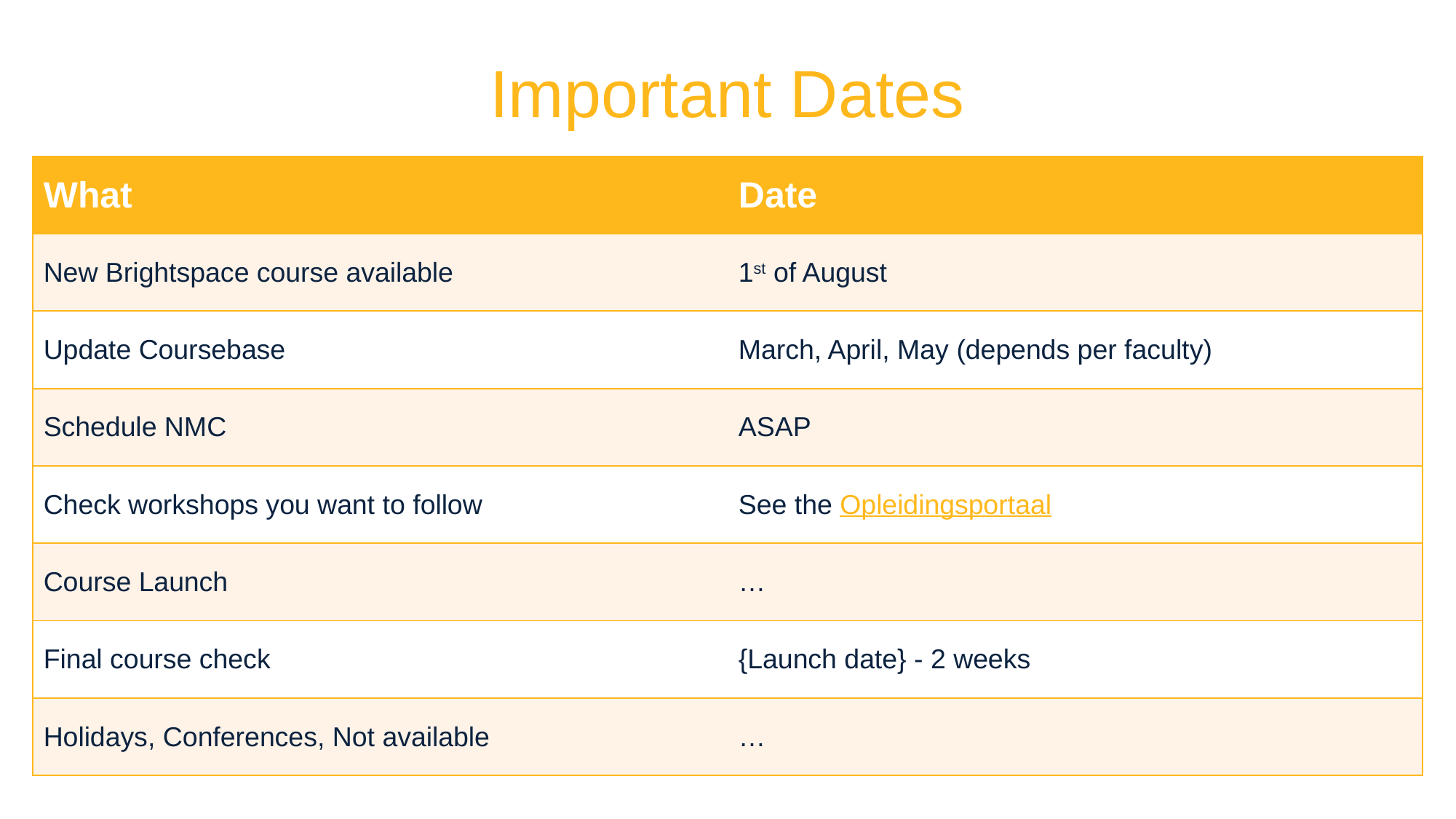

# Important Dates
| What | Date |
| --- | --- |
| New Brightspace course available | 1st of August |
| Update Coursebase | March, April, May (depends per faculty) |
| Schedule NMC | ASAP |
| Check workshops you want to follow | See the Opleidingsportaal |
| Course Launch | … |
| Final course check | {Launch date} - 2 weeks |
| Holidays, Conferences, Not available | … |